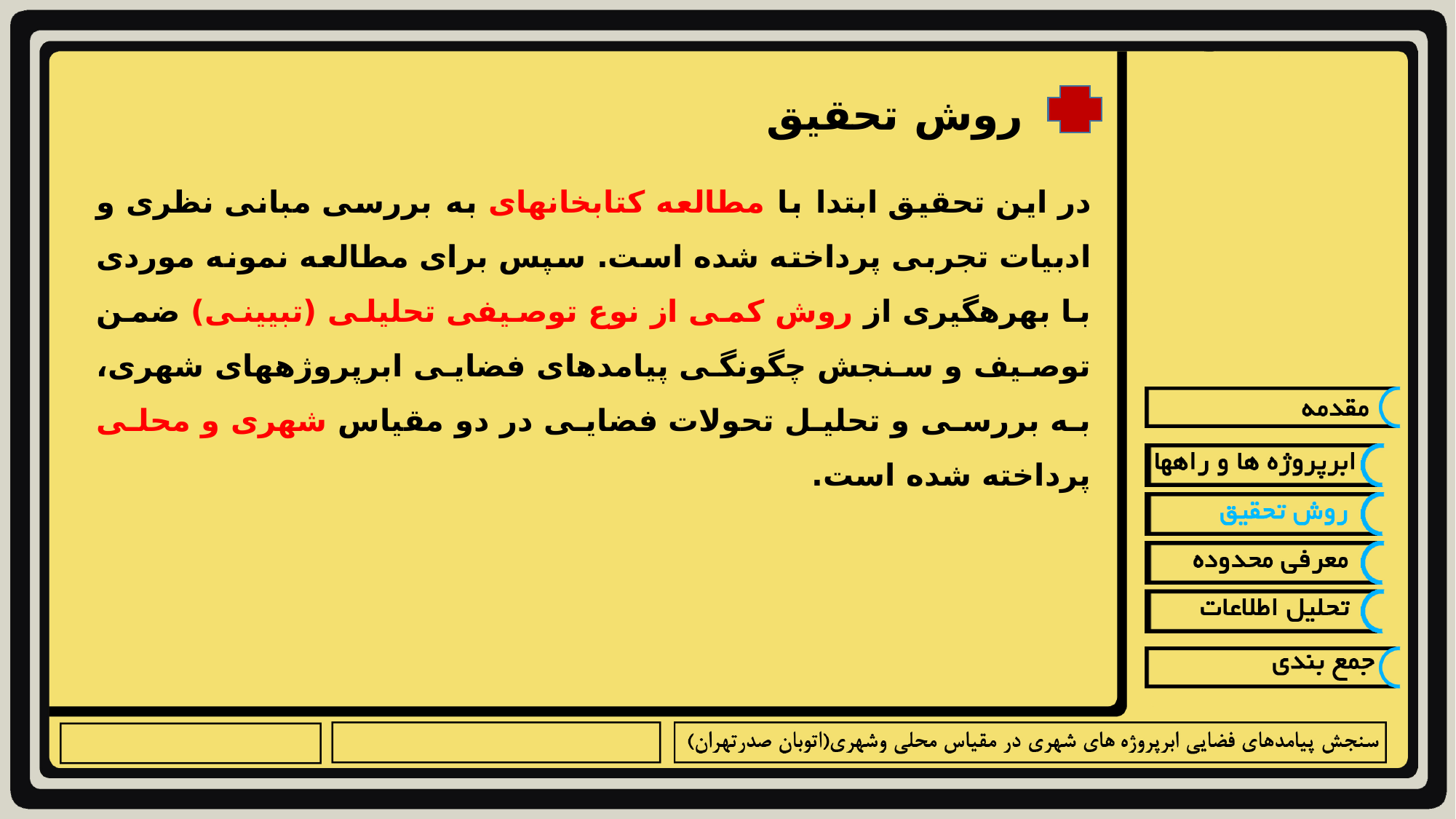

روش تحقیق

در این تحقیق ابتدا با مطالعه کتابخانه­ای به بررسی مبانی نظری و ادبیات تجربی پرداخته شده است. سپس برای مطالعه نمونه موردی با بهره­گیری از روش کمی از نوع توصیفی تحلیلی (تبیینی) ضمن توصیف و سنجش چگونگی پیامدهای فضایی ابرپروژه­های شهری، به بررسی و تحلیل تحولات فضایی در دو مقیاس شهری و محلی پرداخته شده است.